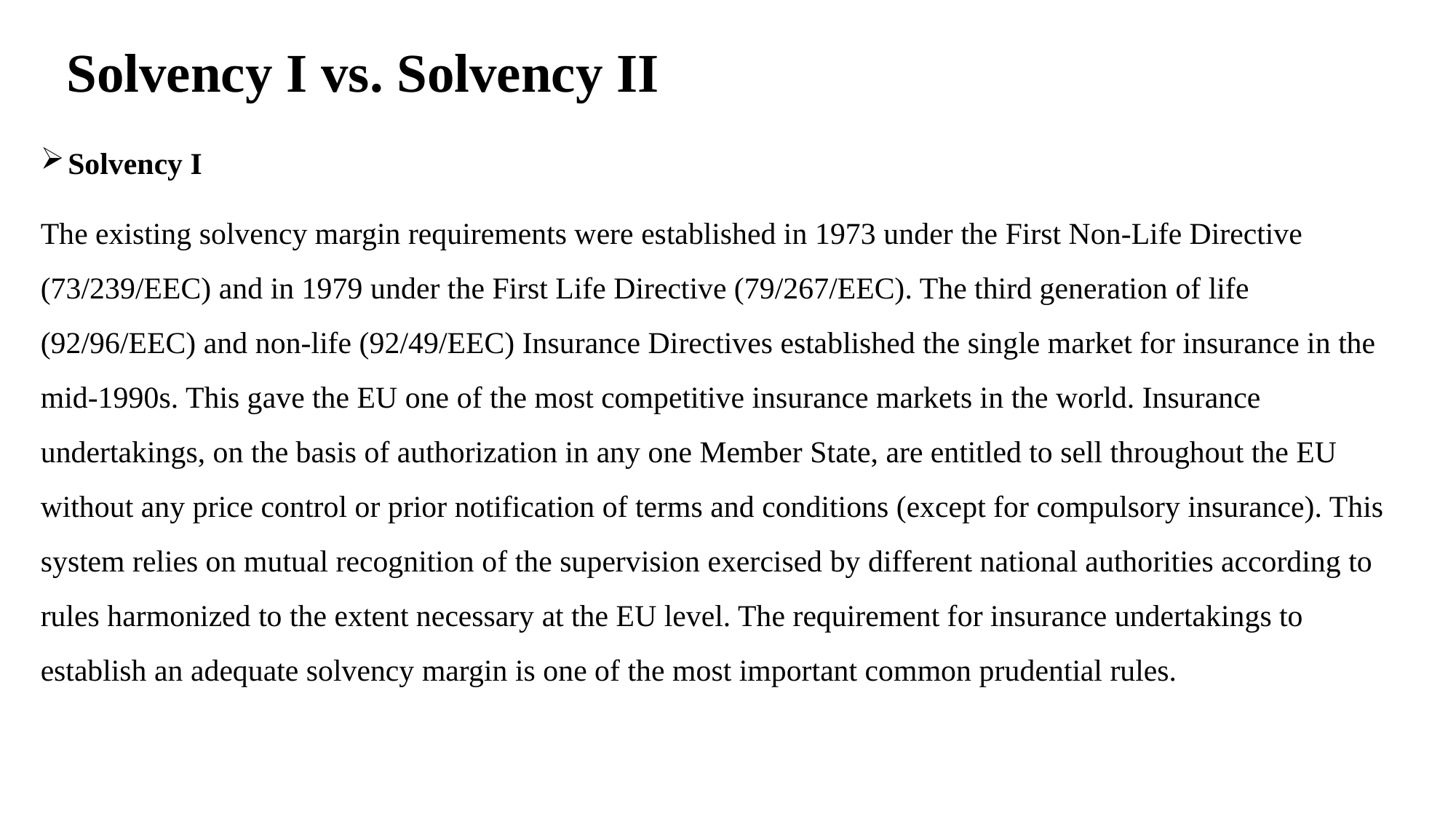

# Solvency I vs. Solvency II
Solvency I
The existing solvency margin requirements were established in 1973 under the First Non-Life Directive (73/239/EEC) and in 1979 under the First Life Directive (79/267/EEC). The third generation of life (92/96/EEC) and non-life (92/49/EEC) Insurance Directives established the single market for insurance in the mid-1990s. This gave the EU one of the most competitive insurance markets in the world. Insurance undertakings, on the basis of authorization in any one Member State, are entitled to sell throughout the EU without any price control or prior notification of terms and conditions (except for compulsory insurance). This system relies on mutual recognition of the supervision exercised by different national authorities according to rules harmonized to the extent necessary at the EU level. The requirement for insurance undertakings to establish an adequate solvency margin is one of the most important common prudential rules.